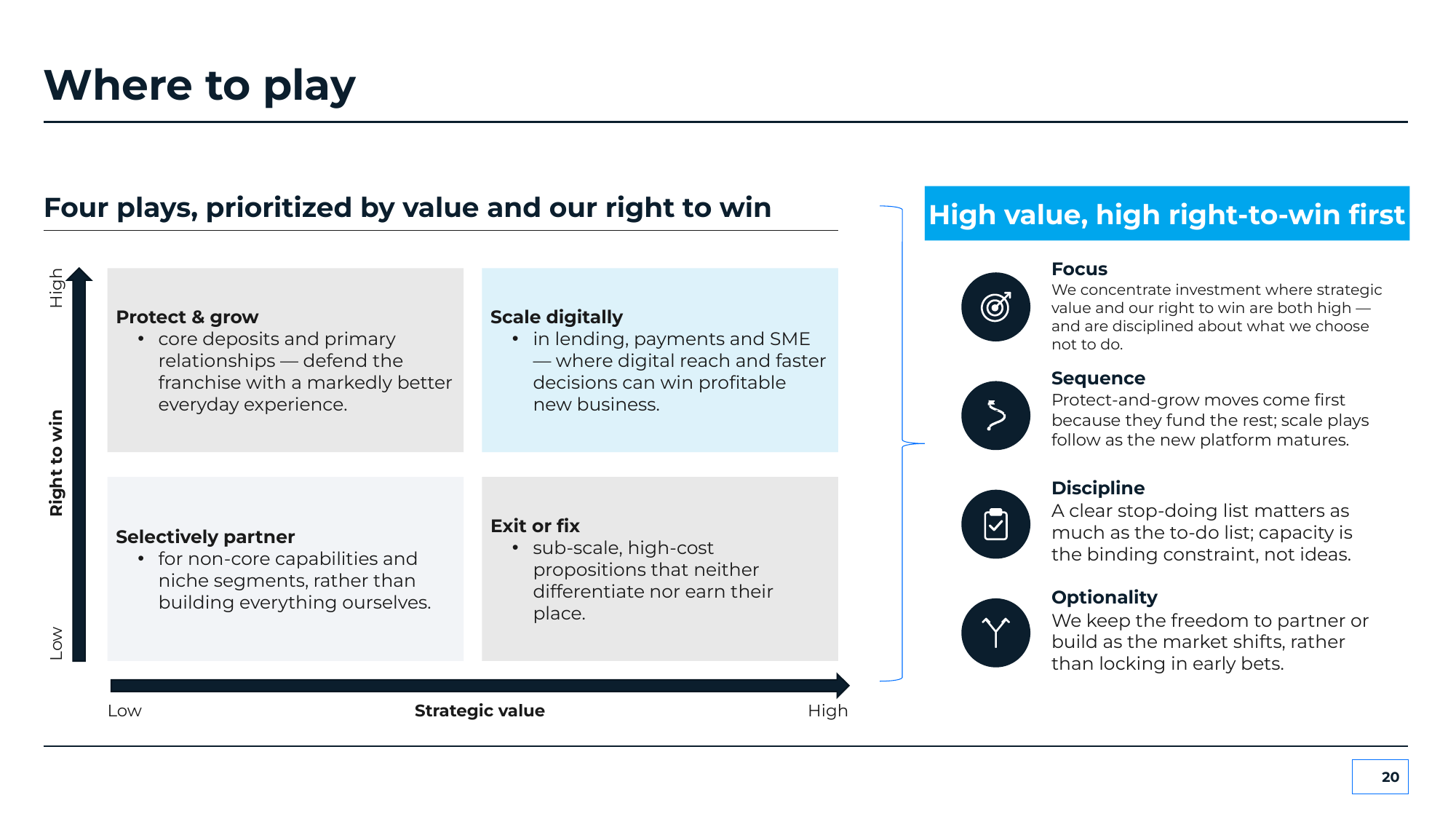

# Where to play
Four plays, prioritized by value and our right to win
Protect & grow
core deposits and primary relationships — defend the franchise with a markedly better everyday experience.
Scale digitally
in lending, payments and SME — where digital reach and faster decisions can win profitable new business.

Low
High
Right to win
Selectively partner
for non-core capabilities and niche segments, rather than building everything ourselves.
Exit or fix
sub-scale, high-cost propositions that neither differentiate nor earn their place.

Low
Strategic value
High
High value, high right-to-win first

Focus
We concentrate investment where strategic value and our right to win are both high — and are disciplined about what we choose not to do.

Sequence
Protect-and-grow moves come first because they fund the rest; scale plays follow as the new platform matures.

Discipline
A clear stop-doing list matters as much as the to-do list; capacity is the binding constraint, not ideas.

Optionality
We keep the freedom to partner or build as the market shifts, rather than locking in early bets.

20